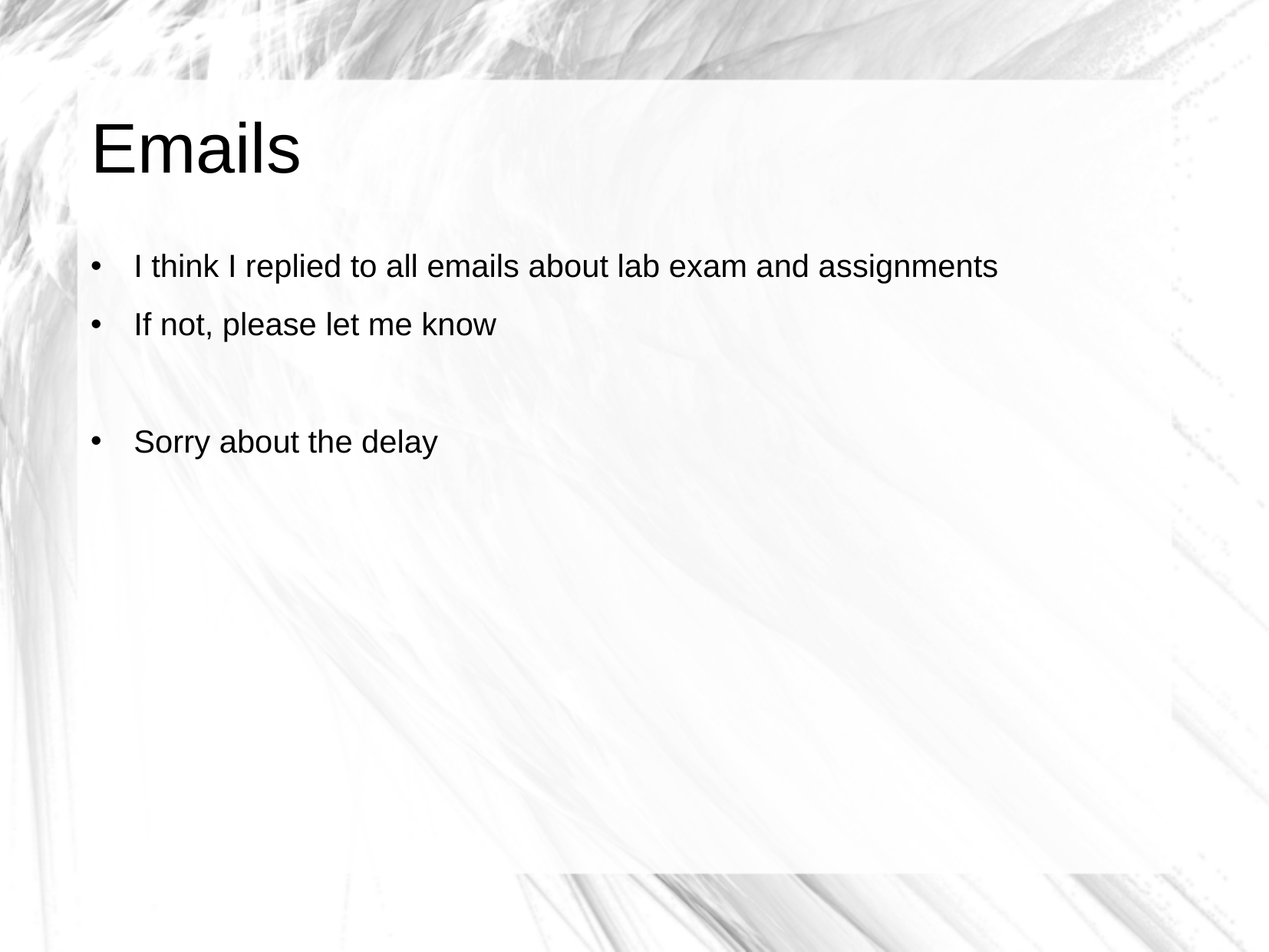

Emails
I think I replied to all emails about lab exam and assignments
If not, please let me know

Sorry about the delay